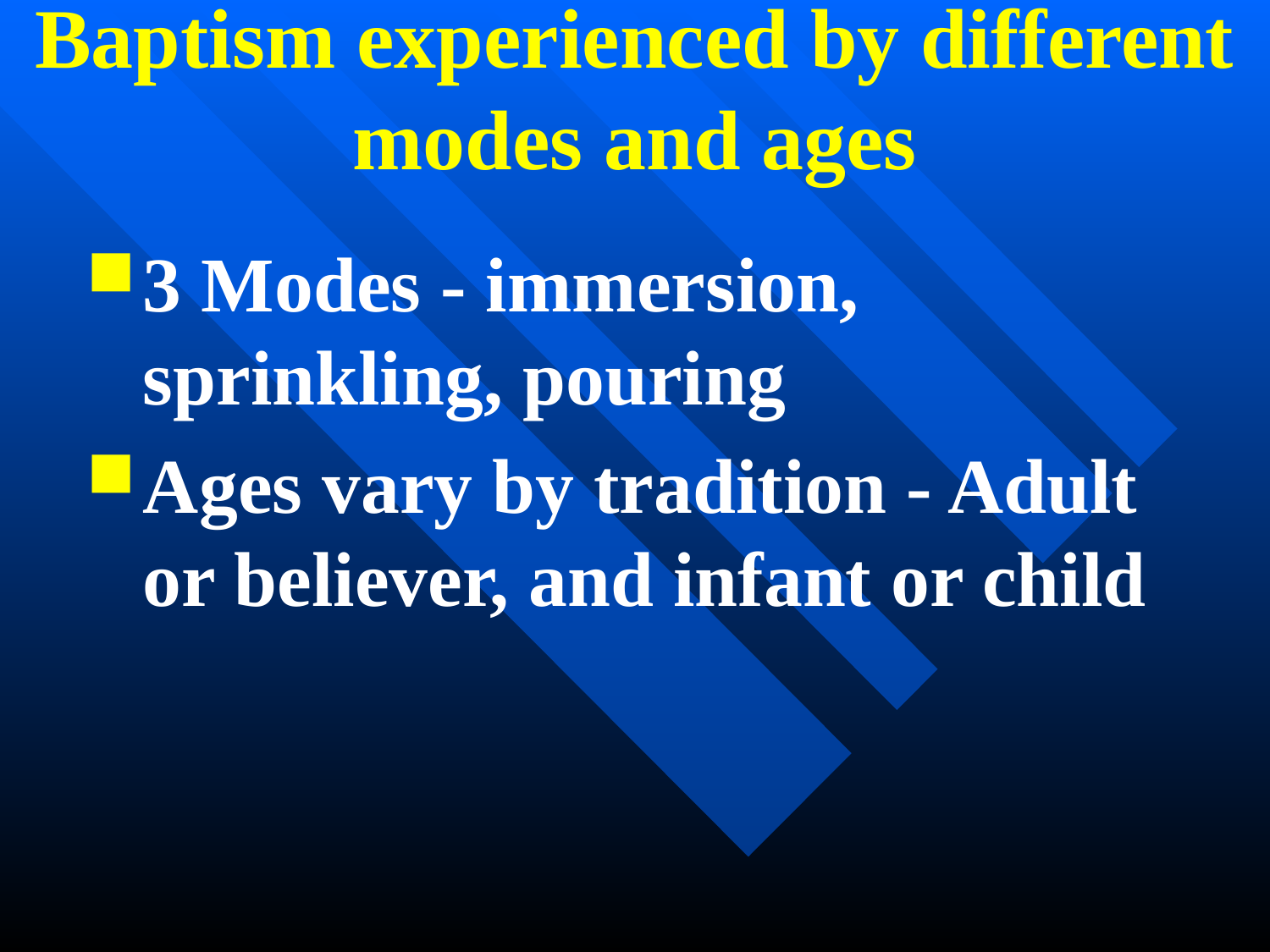

# Baptism experienced by different modes and ages
3 Modes - immersion, sprinkling, pouring
Ages vary by tradition - Adult or believer, and infant or child